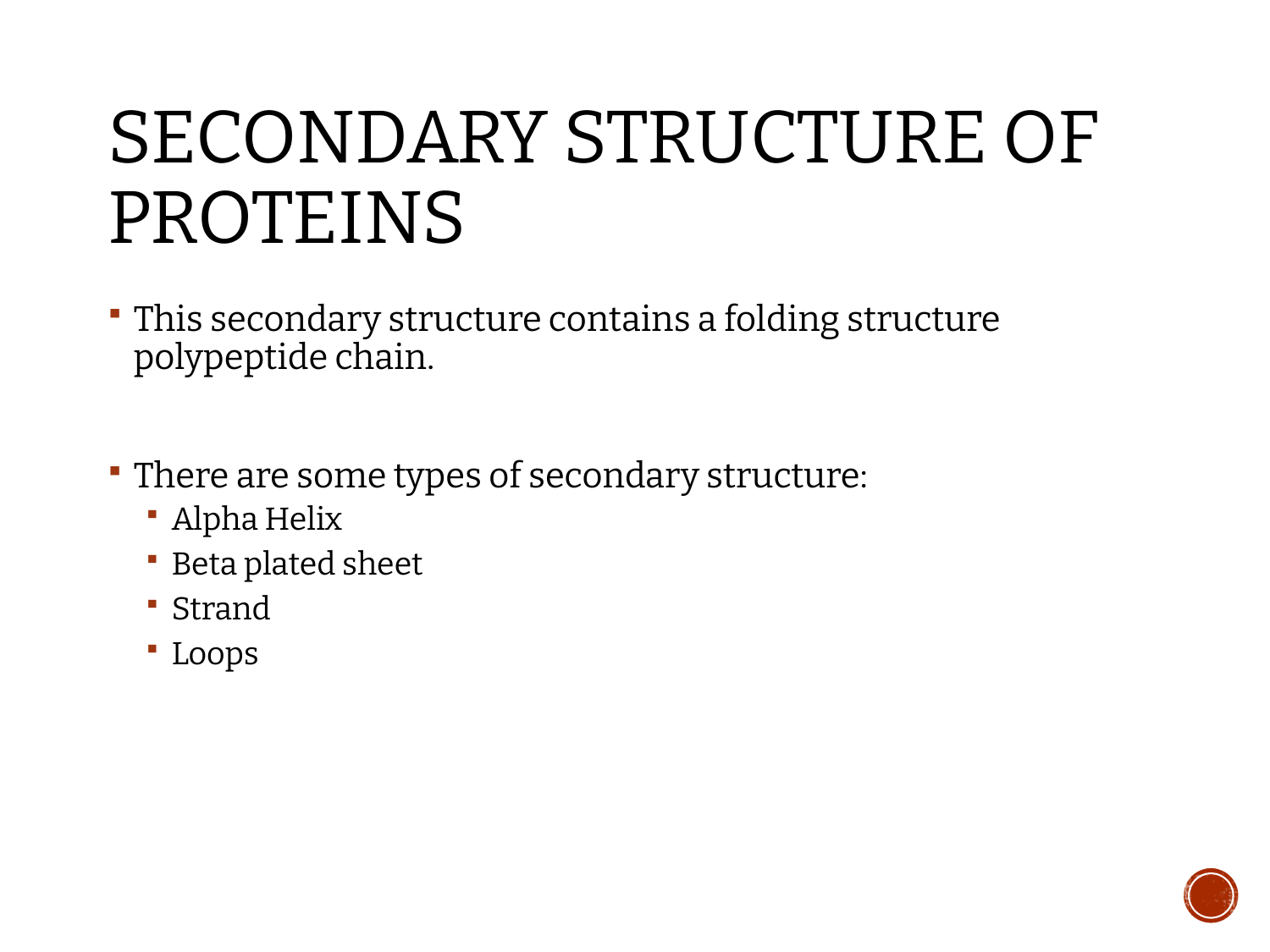

# secondary structure of proteins
This secondary structure contains a folding structure polypeptide chain.

There are some types of secondary structure:
Alpha Helix
Beta plated sheet
Strand
Loops